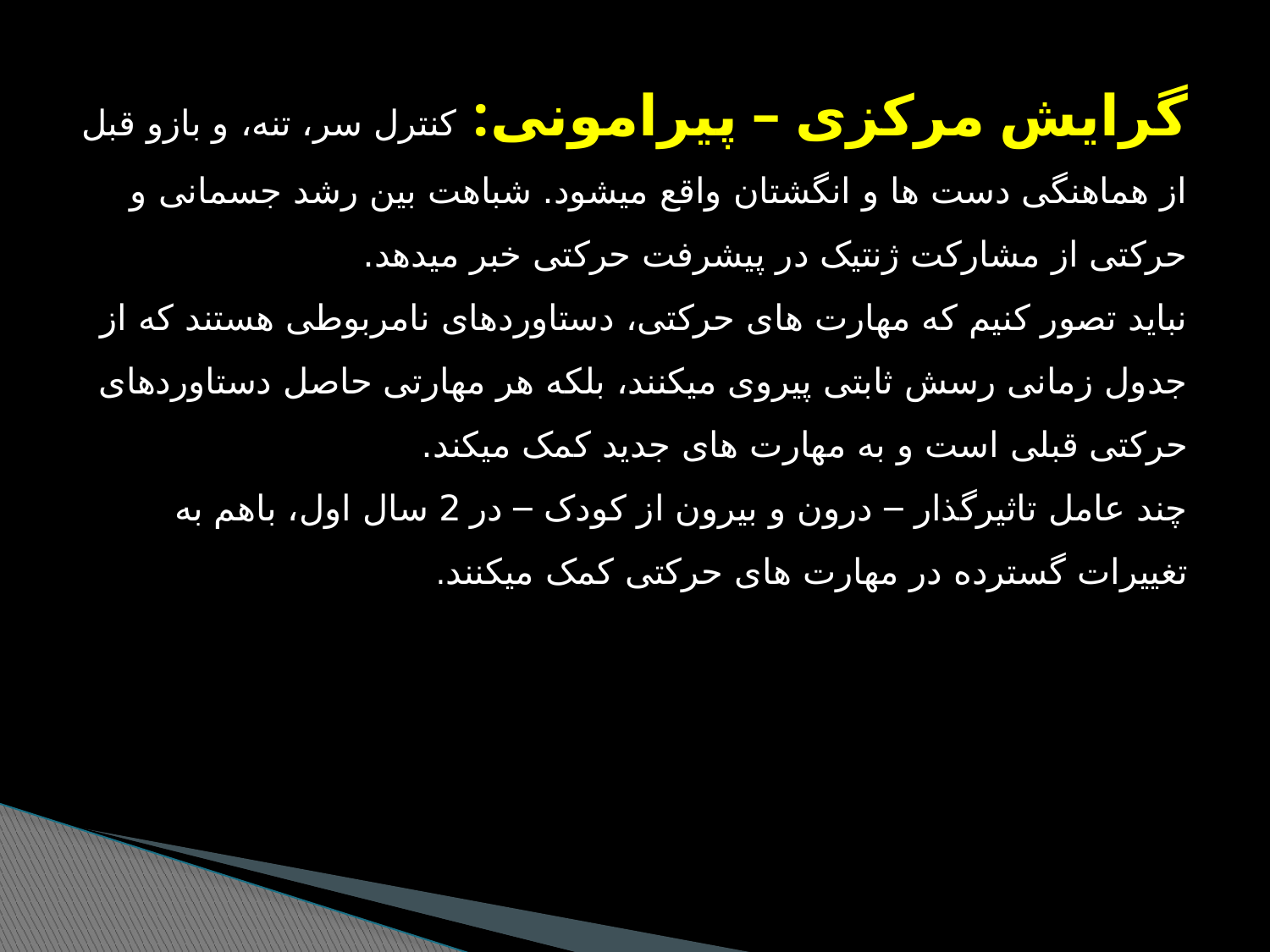

گرایش مرکزی – پیرامونی: کنترل سر، تنه، و بازو قبل از هماهنگی دست ها و انگشتان واقع میشود. شباهت بین رشد جسمانی و حرکتی از مشارکت ژنتیک در پیشرفت حرکتی خبر میدهد.
نباید تصور کنیم که مهارت های حرکتی، دستاوردهای نامربوطی هستند که از جدول زمانی رسش ثابتی پیروی میکنند، بلکه هر مهارتی حاصل دستاوردهای حرکتی قبلی است و به مهارت های جدید کمک میکند.
چند عامل تاثیرگذار – درون و بیرون از کودک – در 2 سال اول، باهم به تغییرات گسترده در مهارت های حرکتی کمک میکنند.